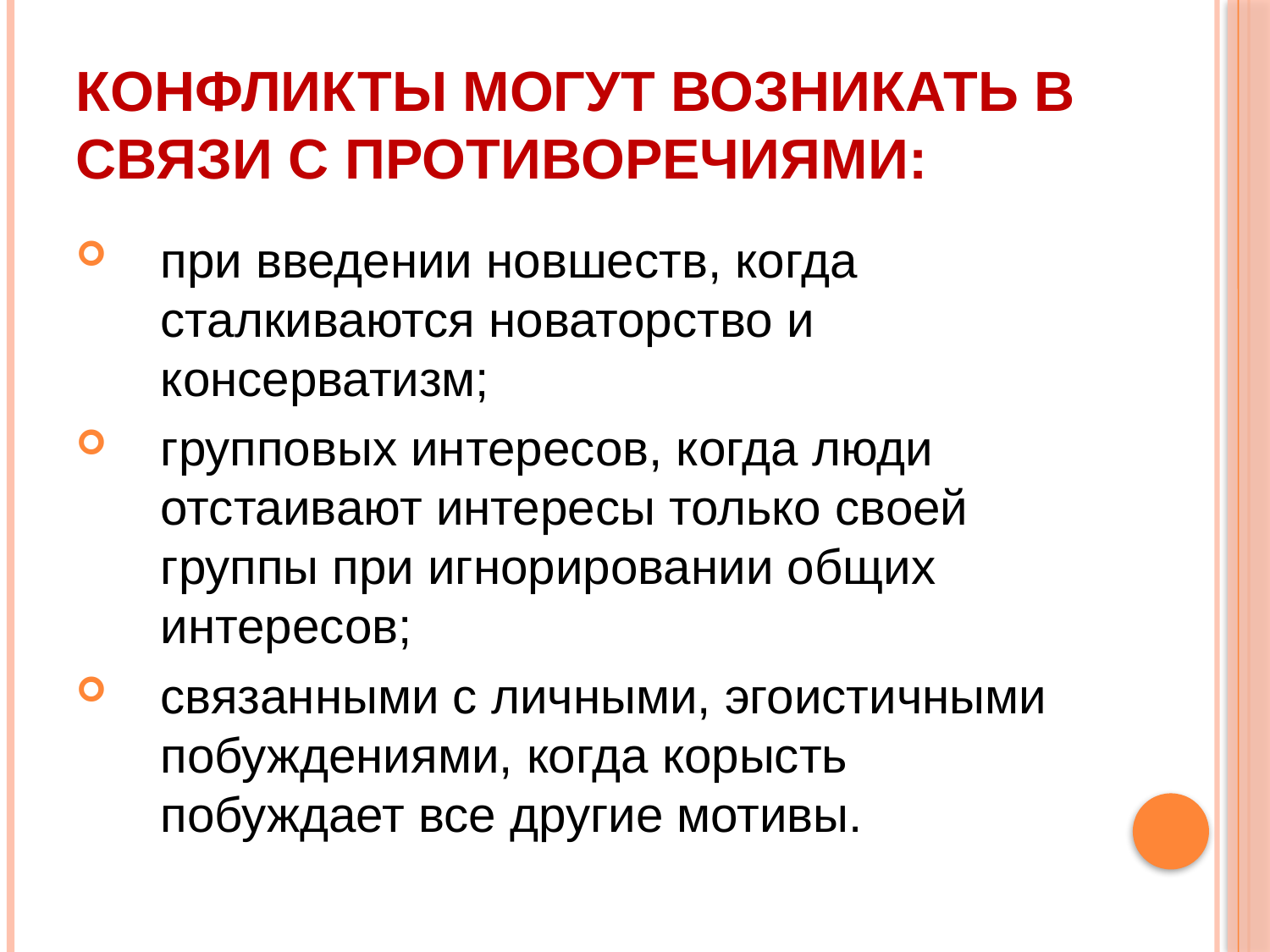

# Конфликты могут возникать в связи с противоречиями:
при введении новшеств, когда сталкиваются новаторство и консерватизм;
групповых интересов, когда люди отстаивают интересы только своей группы при игнорировании общих интересов;
связанными с личными, эгоистичными побуждениями, когда корысть побуждает все другие мотивы.